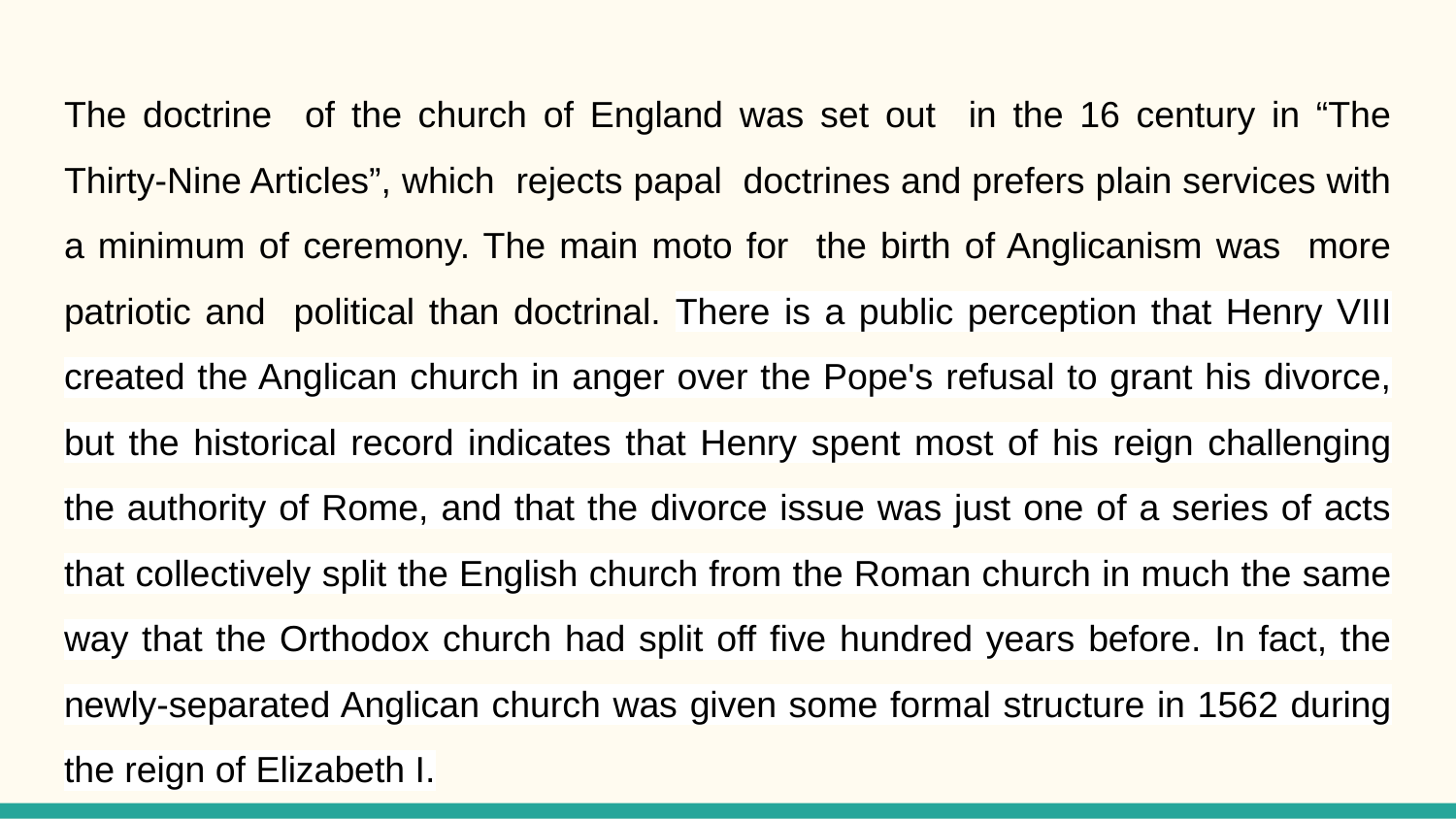

The doctrine  of the church of England was set out  in the 16 century in “The Thirty-Nine Articles”, which  rejects papal  doctrines and prefers plain services with a minimum of ceremony. The main moto for  the birth of Anglicanism was  more patriotic and  political than doctrinal. There is a public perception that Henry VIII created the Anglican church in anger over the Pope's refusal to grant his divorce, but the historical record indicates that Henry spent most of his reign challenging the authority of Rome, and that the divorce issue was just one of a series of acts that collectively split the English church from the Roman church in much the same way that the Orthodox church had split off five hundred years before. In fact, the newly-separated Anglican church was given some formal structure in 1562 during the reign of Elizabeth I.